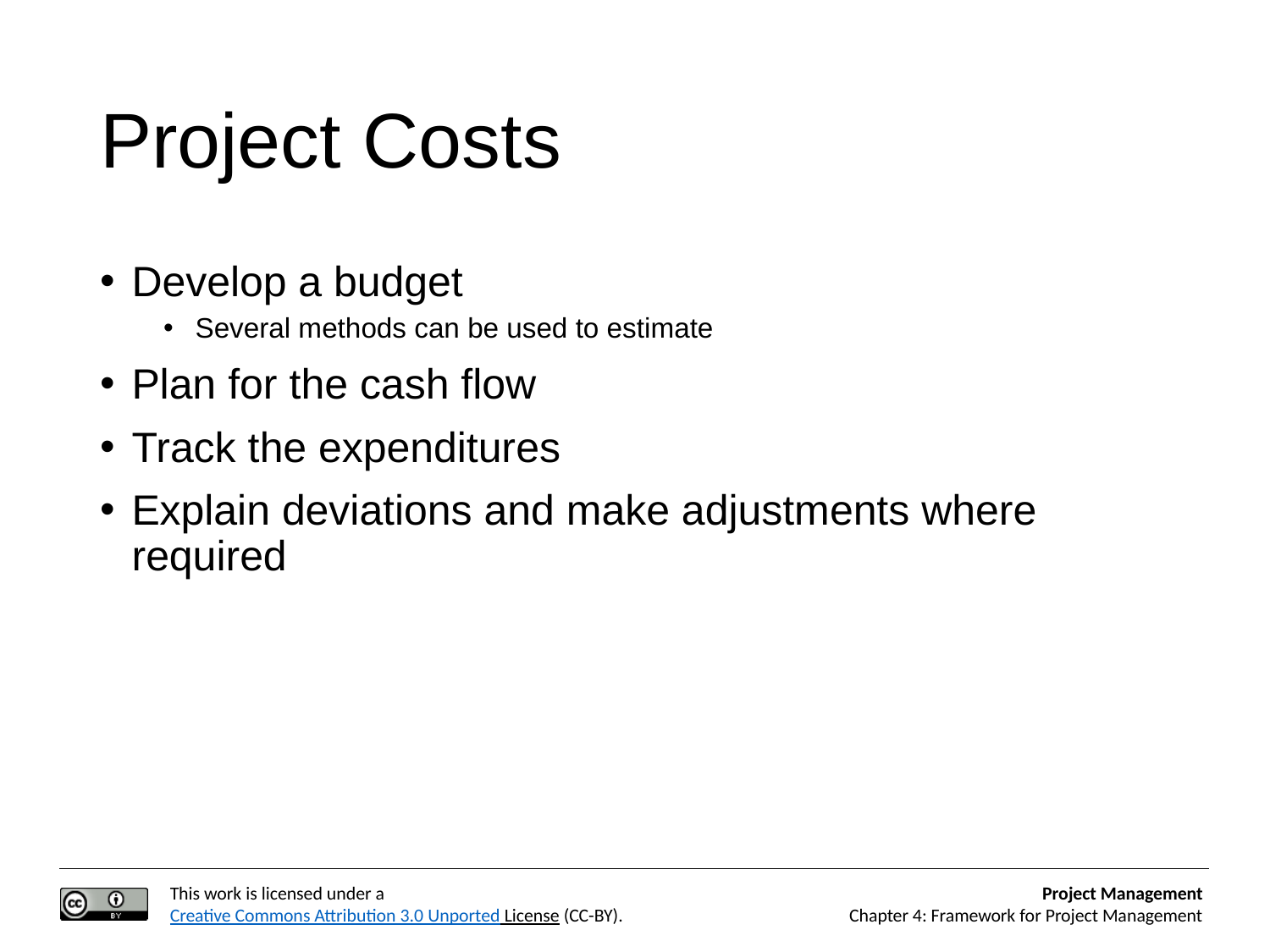

# Project Costs
Develop a budget
Several methods can be used to estimate
Plan for the cash flow
Track the expenditures
Explain deviations and make adjustments where required